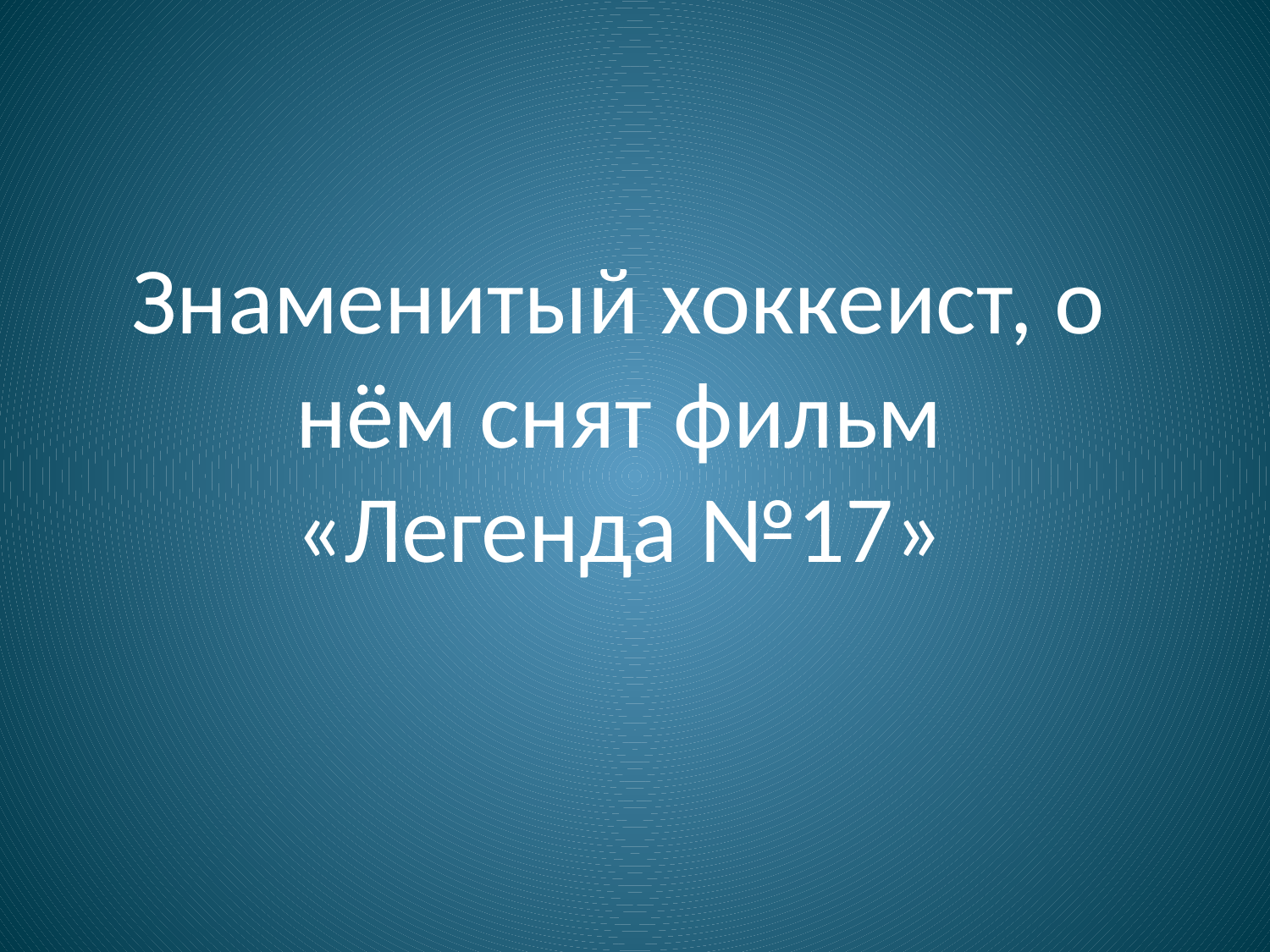

Знаменитый хоккеист, о нём снят фильм «Легенда №17»